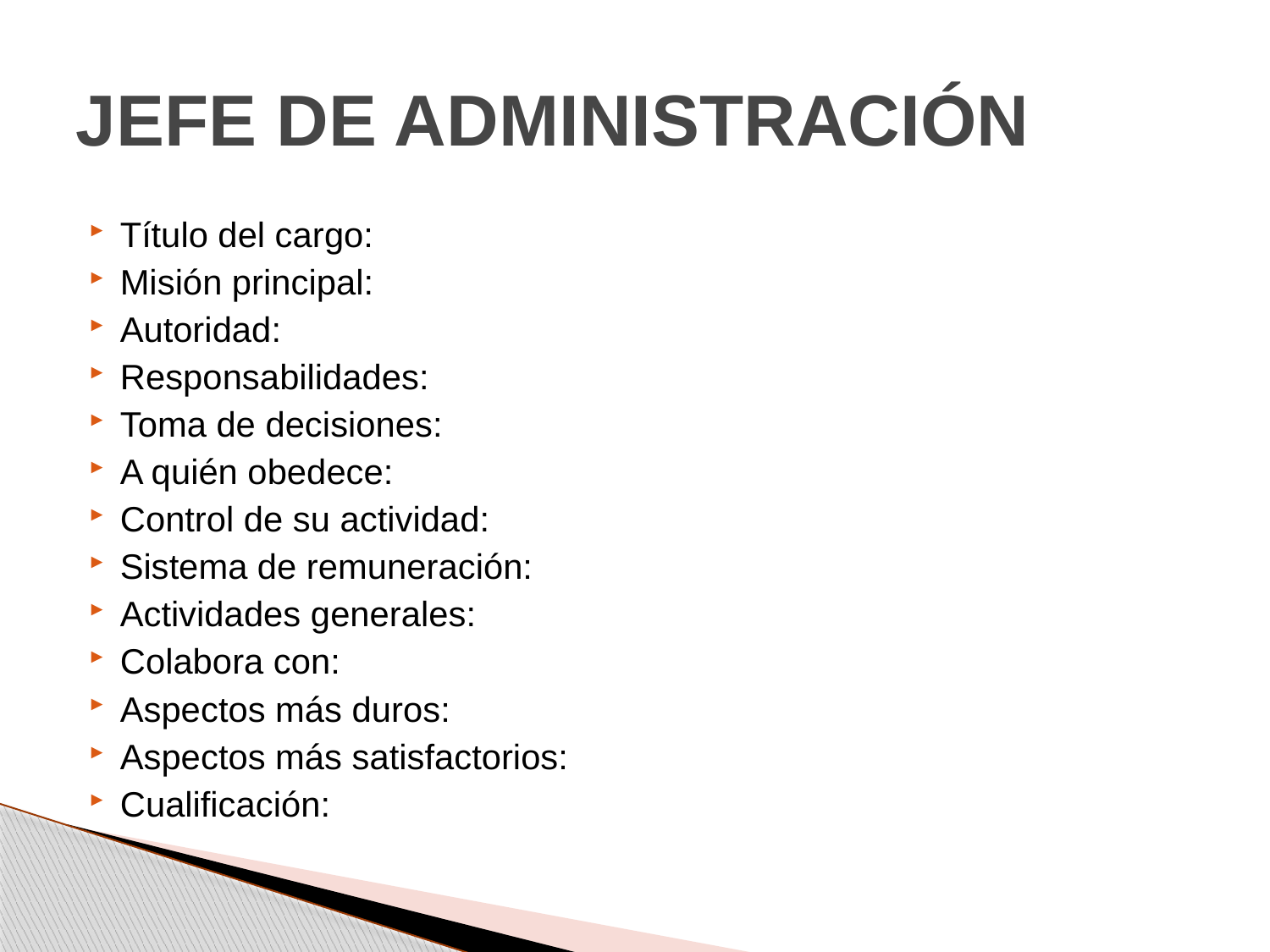

# JEFE DE ADMINISTRACIÓN
Título del cargo:
Misión principal:
Autoridad:
Responsabilidades:
Toma de decisiones:
A quién obedece:
Control de su actividad:
Sistema de remuneración:
Actividades generales:
Colabora con:
Aspectos más duros:
Aspectos más satisfactorios:
Cualificación: